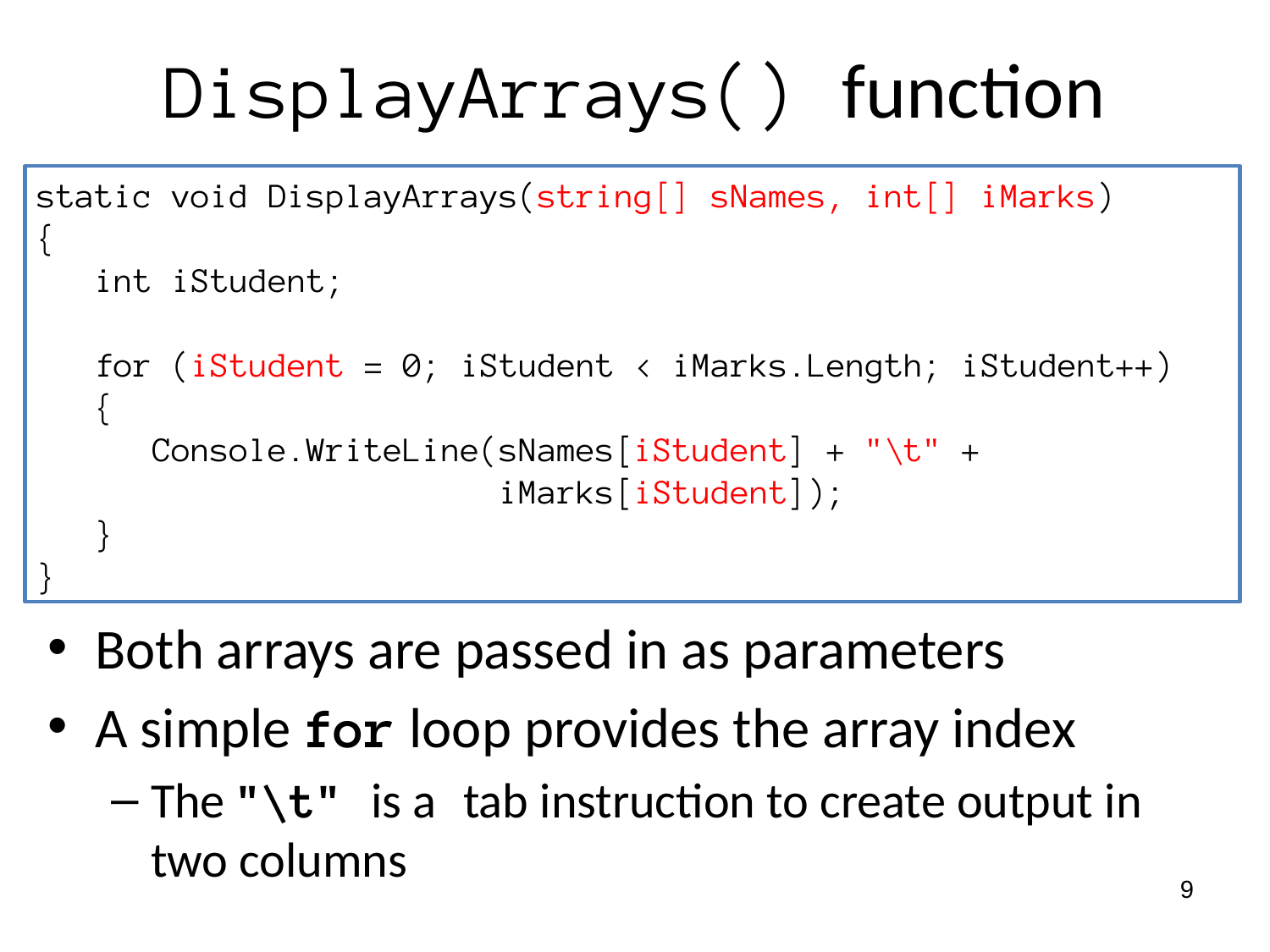

# DisplayArrays() function
static void DisplayArrays(string[] sNames, int[] iMarks)
{
   int iStudent;

   for (iStudent = 0; iStudent < iMarks.Length; iStudent++)
   {
      Console.WriteLine(sNames[iStudent] + "\t" +
                        iMarks[iStudent]);
   }
}
Both arrays are passed in as parameters
A simple for loop provides the array index
The "\t" is a tab instruction to create output in two columns
9